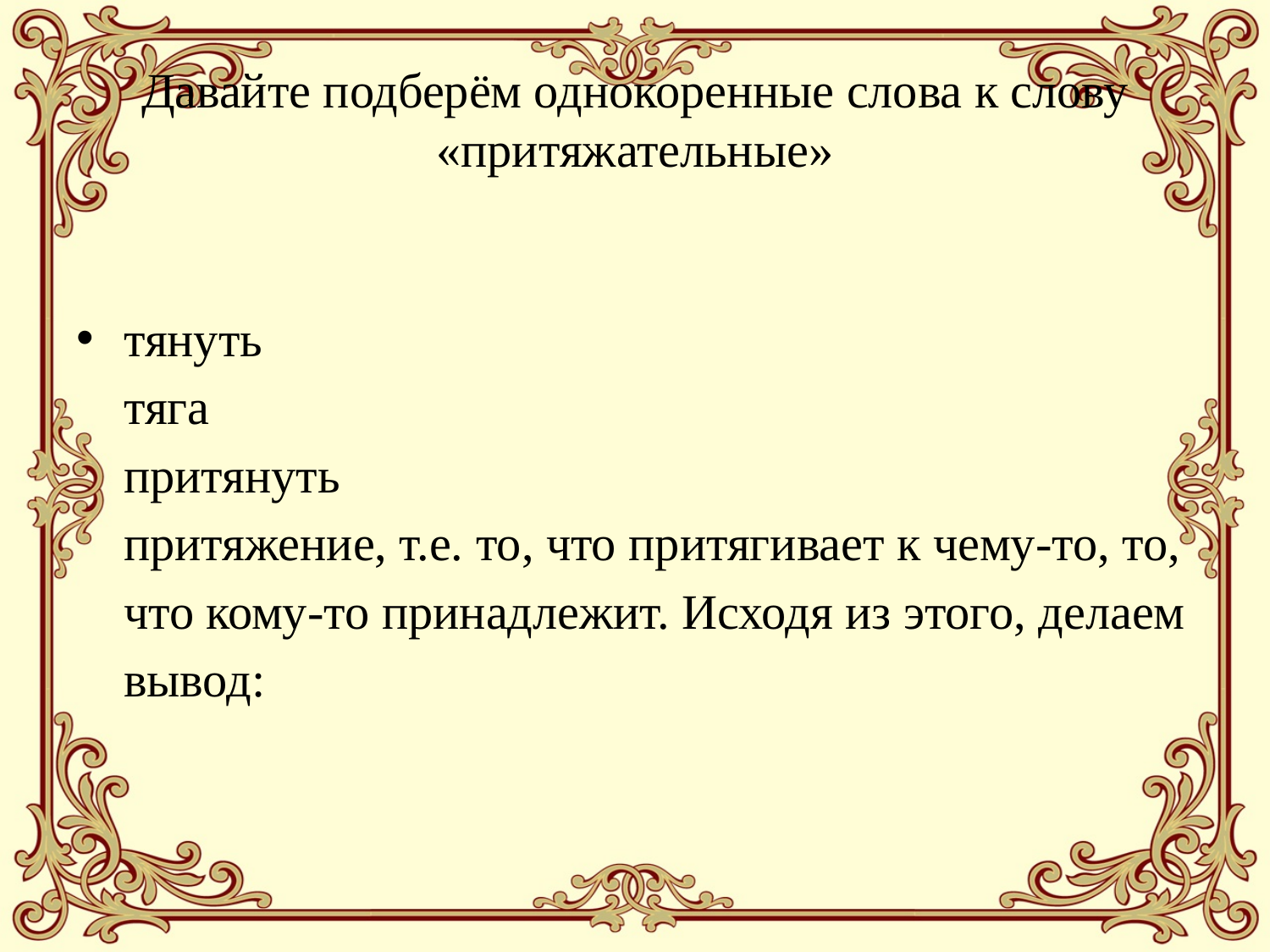

# Давайте подберём однокоренные слова к слову «притяжательные»

тянуть
тяга
притянуть
притяжение, т.е. то, что притягивает к чему-то, то, что кому-то принадлежит. Исходя из этого, делаем вывод: